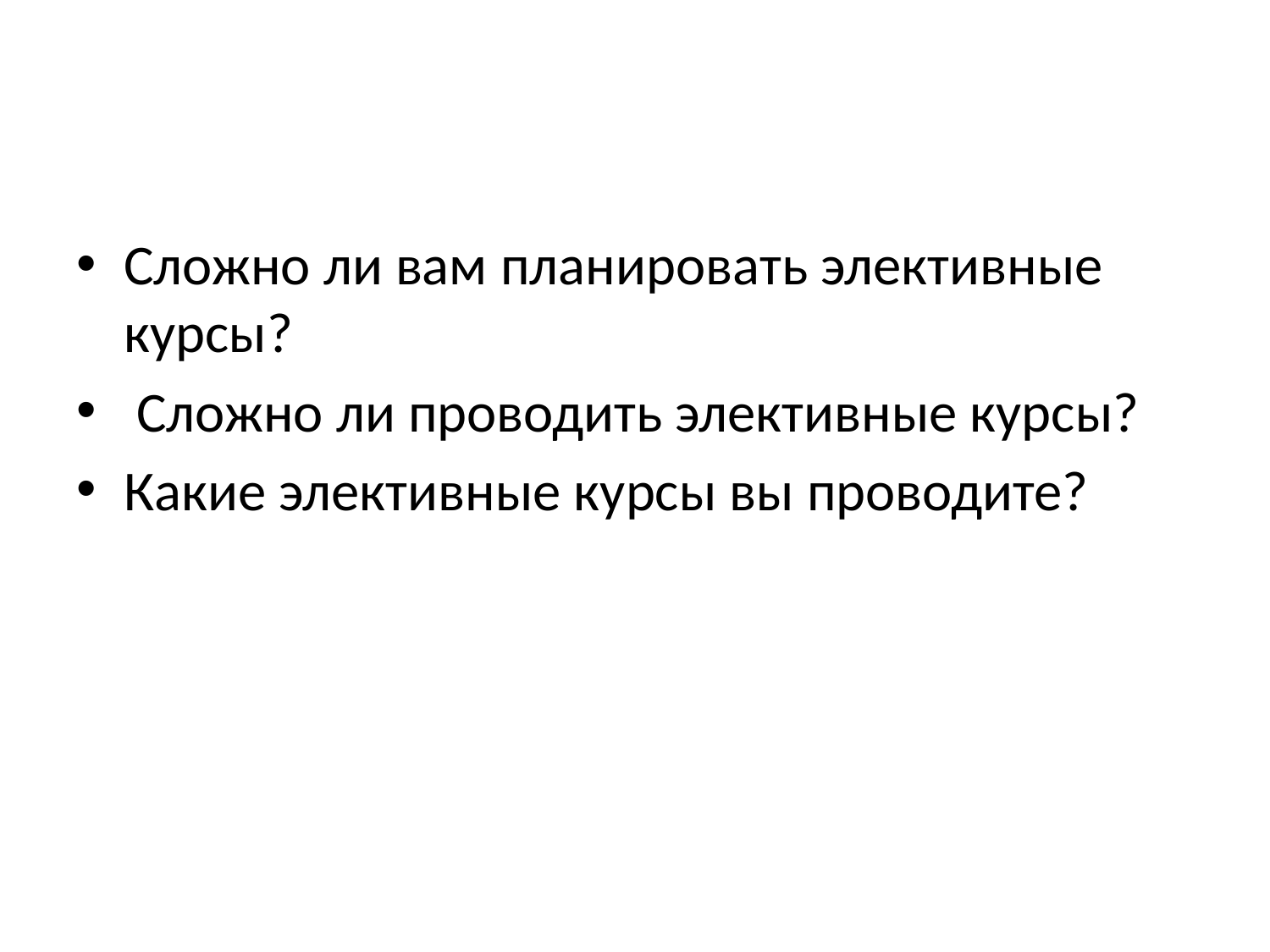

#
Сложно ли вам планировать элективные курсы?
 Сложно ли проводить элективные курсы?
Какие элективные курсы вы проводите?